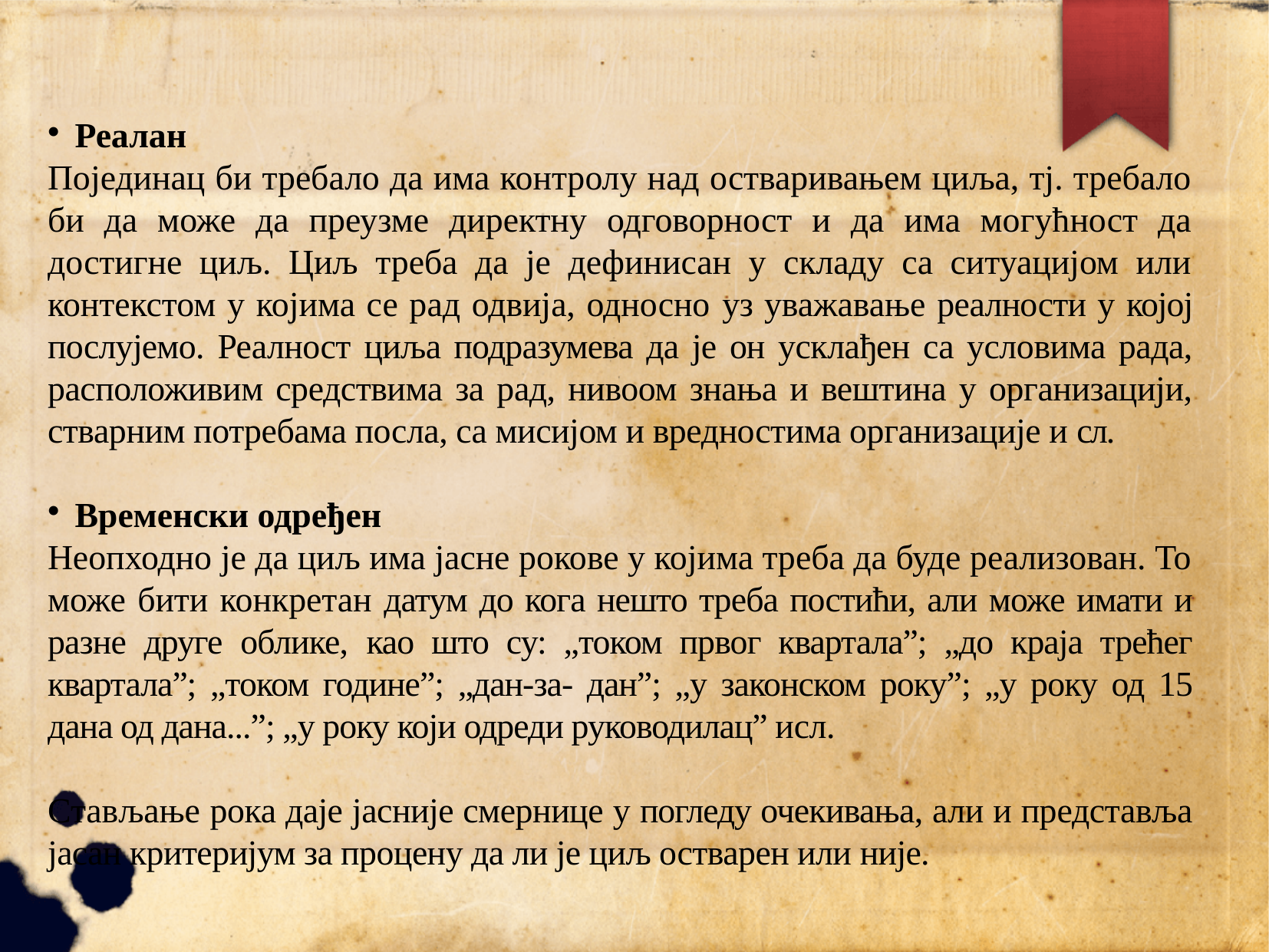

Реалан
Појединац би требало да има контролу над остваривањем циља, тј. требало би да може да преузме директну одговорност и да има могућност да достигне циљ. Циљ треба да је дефинисан у складу са ситуацијом или контекстом у којима се рад одвија, односно уз уважавање реалности у којој послујемо. Реалност циља подразумева да је он усклађен са условима рада, расположивим средствима за рад, нивоом знања и вештина у организацији, стварним потребама посла, са мисијом и вредностима организације и сл.

Временски одређен
Неопходно је да циљ има јасне рокове у којима треба да буде реализован. То може бити конкретан датум до кога нешто треба постићи, али може имати и разне друге облике, као што су: „током првог квартала”; „до краја трећег квартала”; „током године”; „дан-за- дан”; „у законском року”; „у року од 15 дана од дана...”; „у року који одреди руководилац” исл.

Стављање рока даје јасније смернице у погледу очекивања, али и представља јасан критеријум за процену да ли је циљ остварен или није.